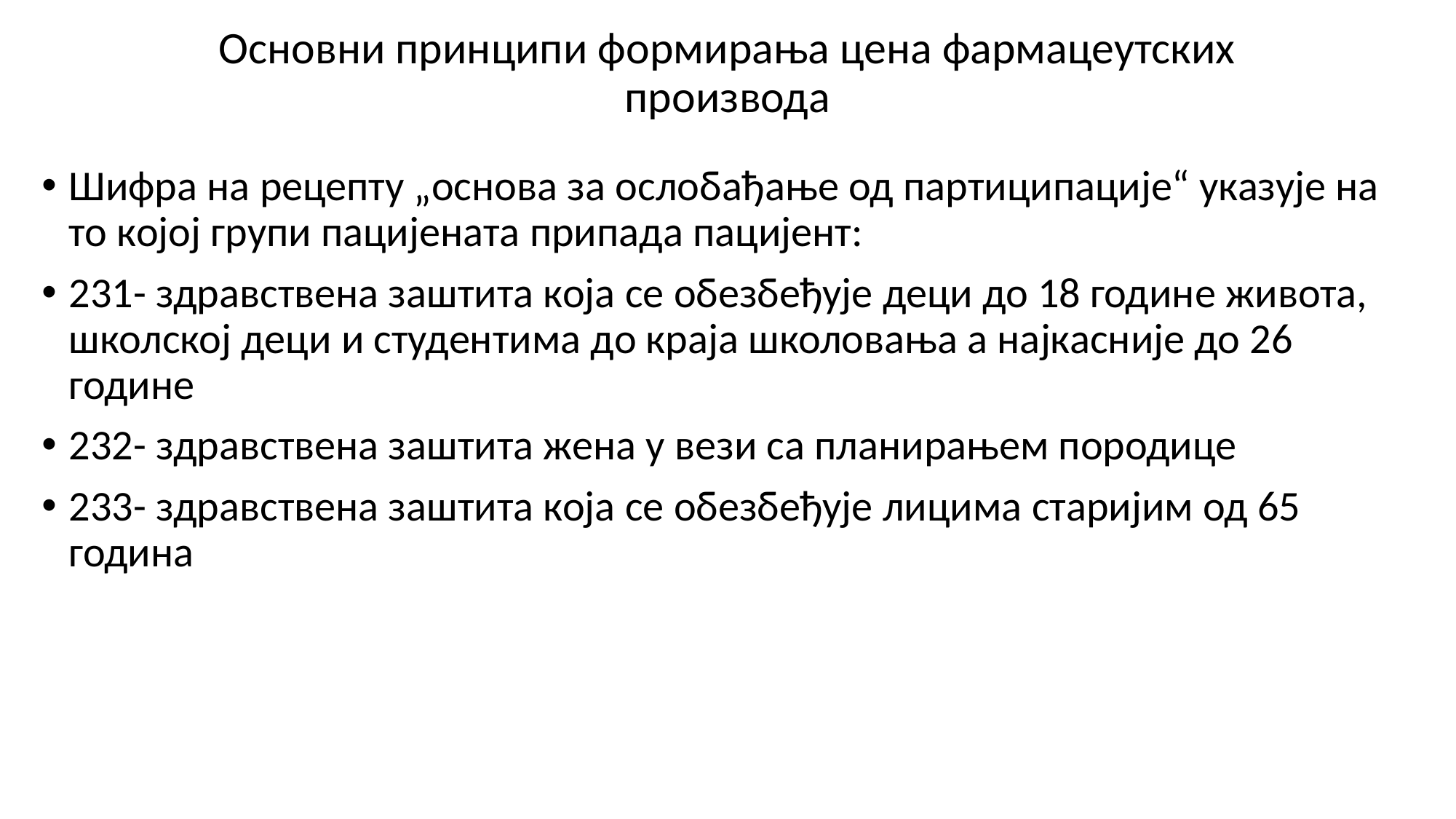

# Основни принципи формирања цена фармацеутских производа
Шифра на рецепту „основа за ослобађање од партиципације“ указује на то којој групи пацијената припада пацијент:
231- здравствена заштита која се обезбеђује деци до 18 године живота, школској деци и студентима до краја школовања а најкасније до 26 године
232- здравствена заштита жена у вези са планирањем породице
233- здравствена заштита која се обезбеђује лицима старијим од 65 година